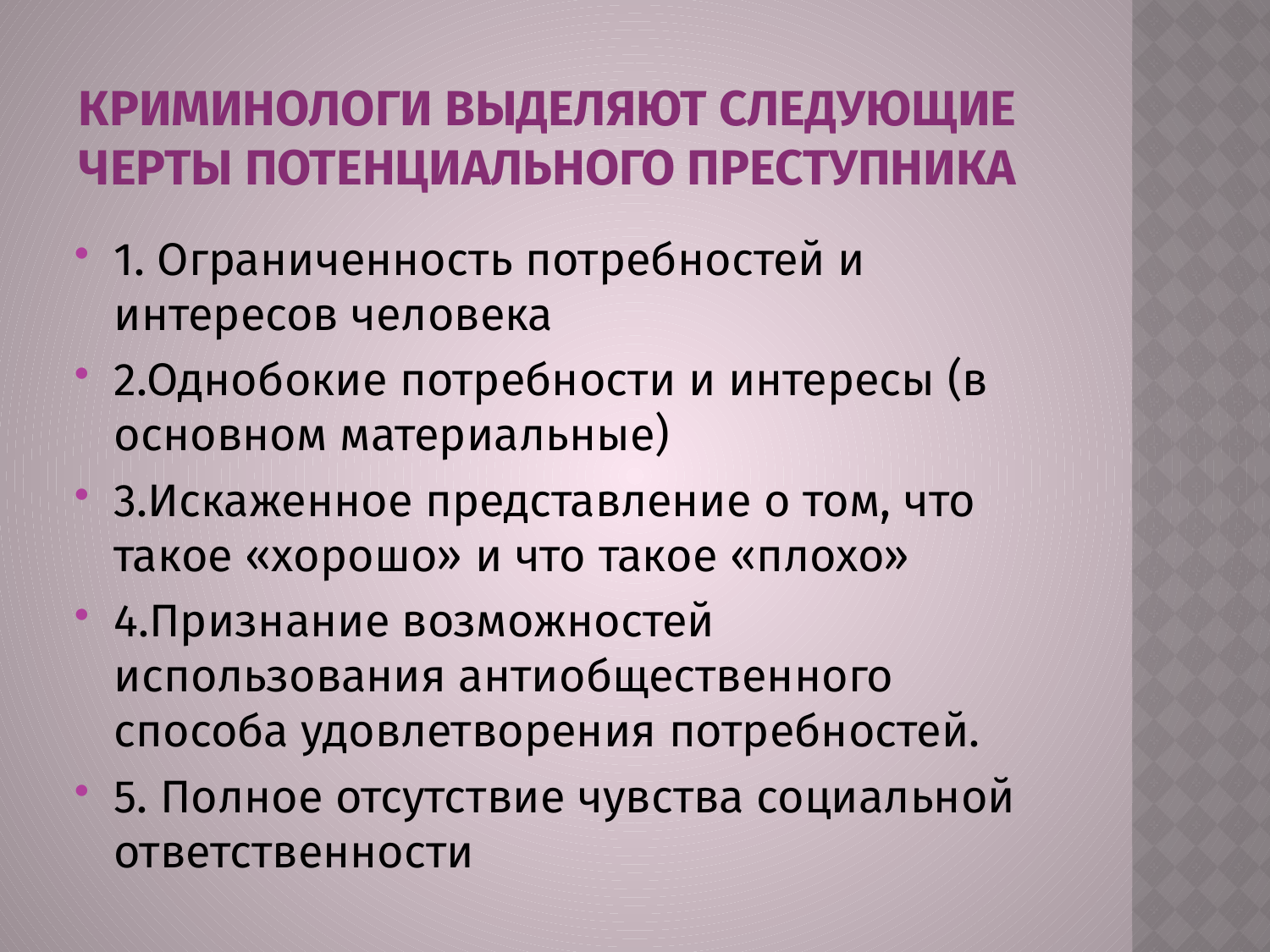

# Криминологи выделяют следующие черты потенциального преступника
1. Ограниченность потребностей и интересов человека
2.Однобокие потребности и интересы (в основном материальные)
3.Искаженное представление о том, что такое «хорошо» и что такое «плохо»
4.Признание возможностей использования антиобщественного способа удовлетворения потребностей.
5. Полное отсутствие чувства социальной ответственности